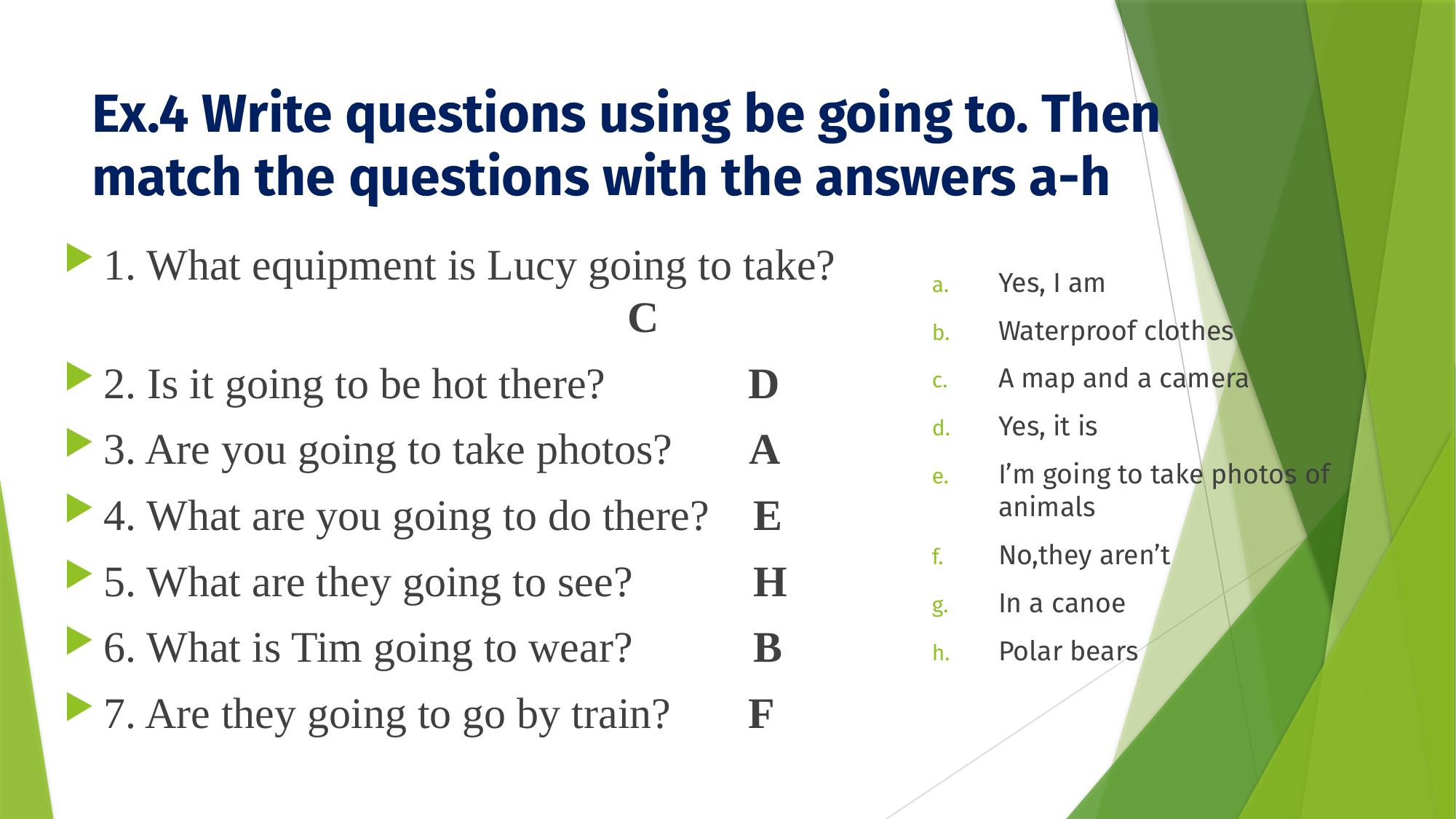

# Ex.4 Write questions using be going to. Then match the questions with the answers a-h
1. What equipment is Lucy going to take?                                                  C
2. Is it going to be hot there?             D
3. Are you going to take photos?       A
4. What are you going to do there?    E
5. What are they going to see?           H
6. What is Tim going to wear?           B
7. Are they going to go by train?       F

Yes, I am
Waterproof clothes
A map and a camera
Yes, it is
I’m going to take photos of animals
No,they aren’t
In a canoe
Polar bears